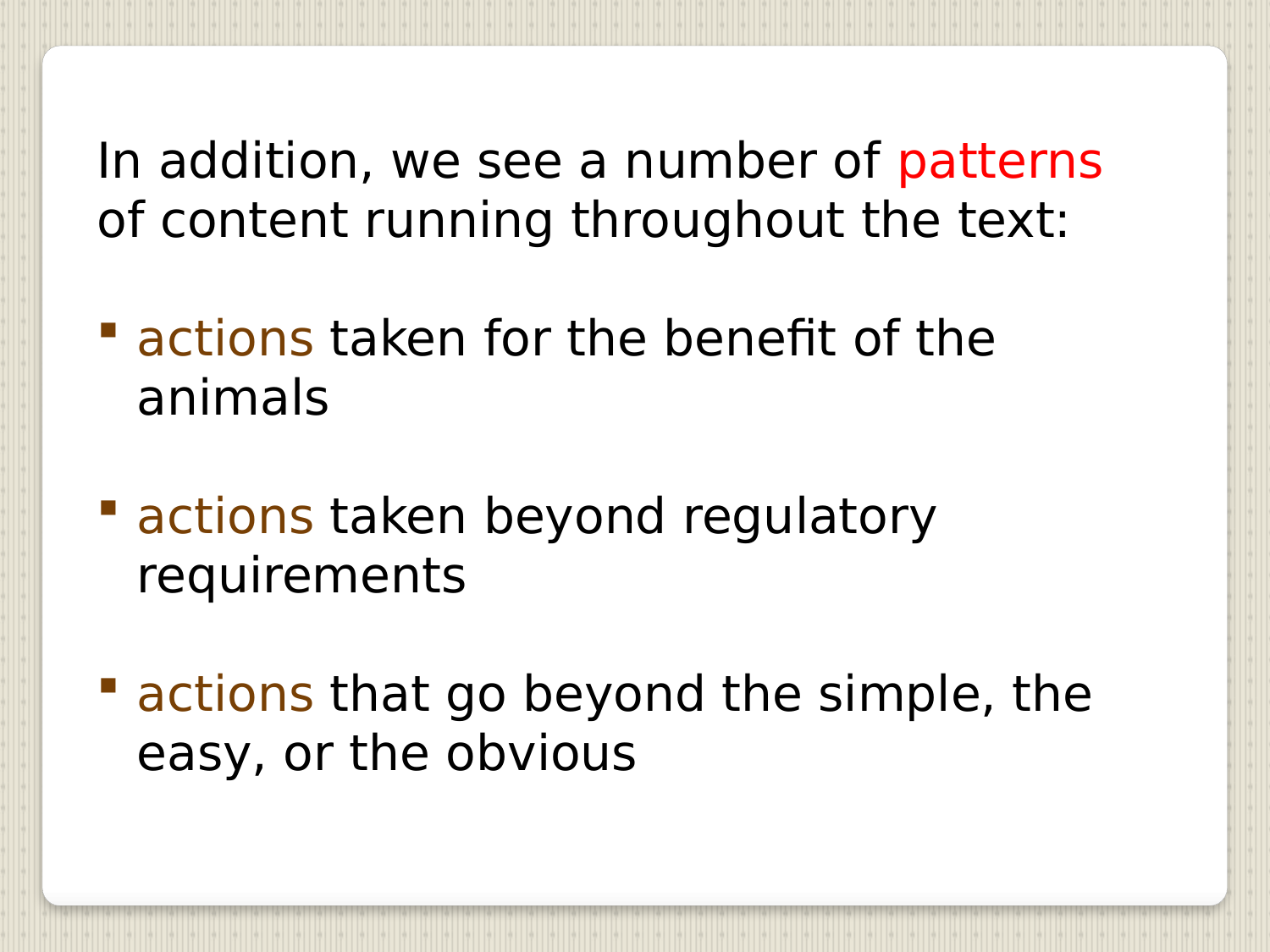

In addition, we see a number of patterns of content running throughout the text:

actions taken for the benefit of the animals

actions taken beyond regulatory requirements

actions that go beyond the simple, the easy, or the obvious